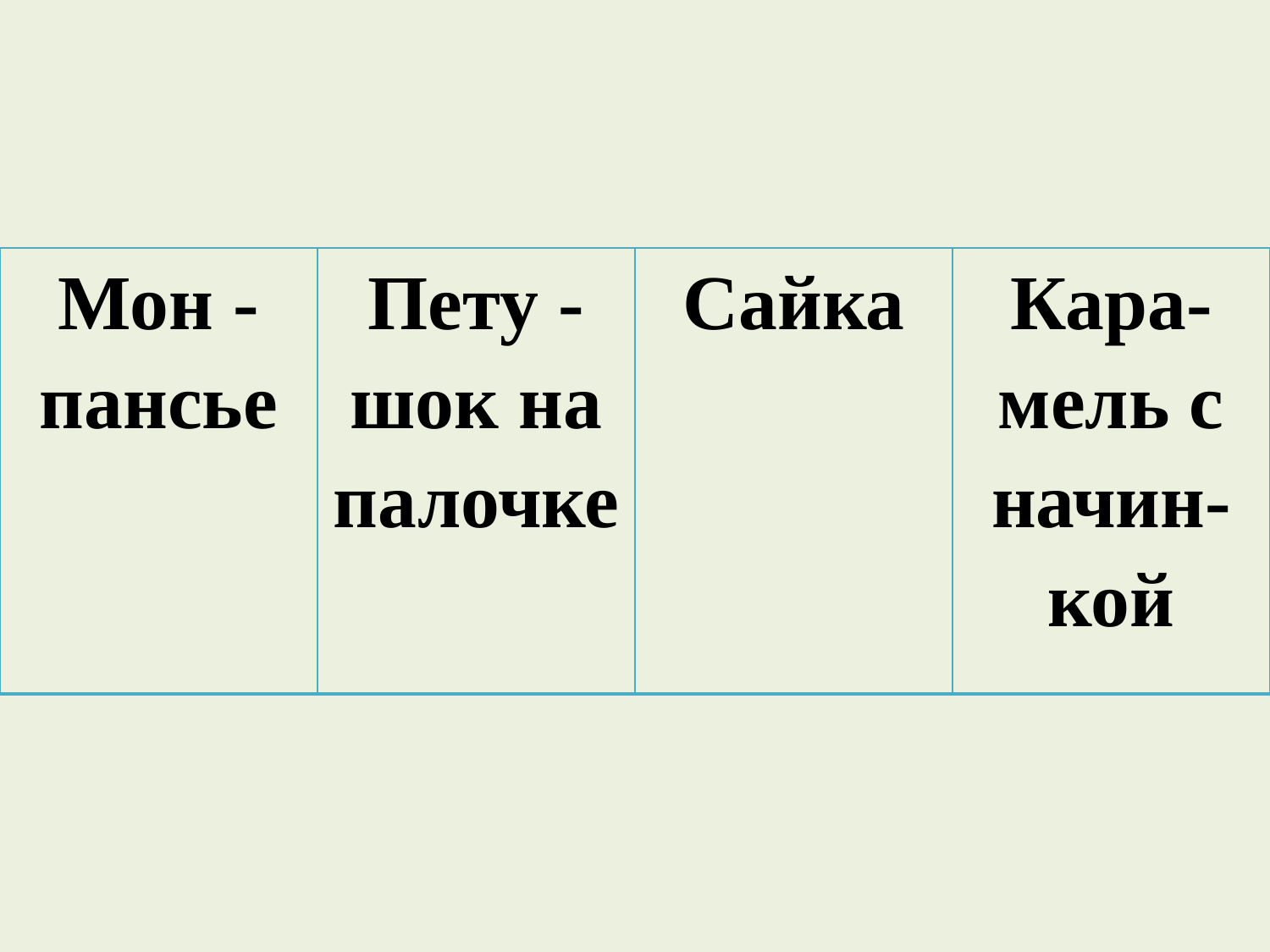

#
| Мон - пансье | Пету - шок на палочке | Сайка | Кара-мель с начин-кой |
| --- | --- | --- | --- |